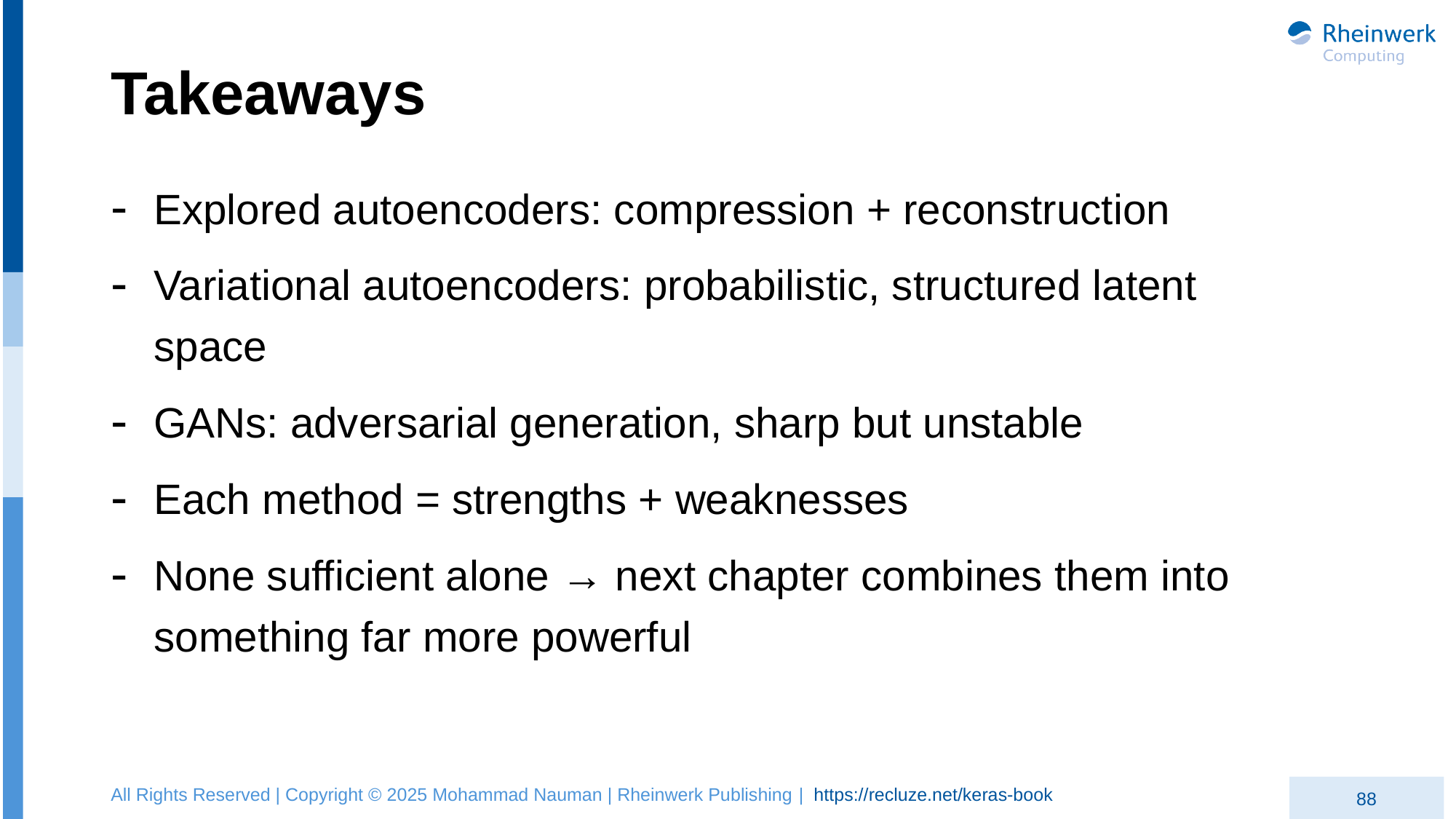

# Takeaways
Explored autoencoders: compression + reconstruction
Variational autoencoders: probabilistic, structured latent space
GANs: adversarial generation, sharp but unstable
Each method = strengths + weaknesses
None sufficient alone → next chapter combines them into something far more powerful